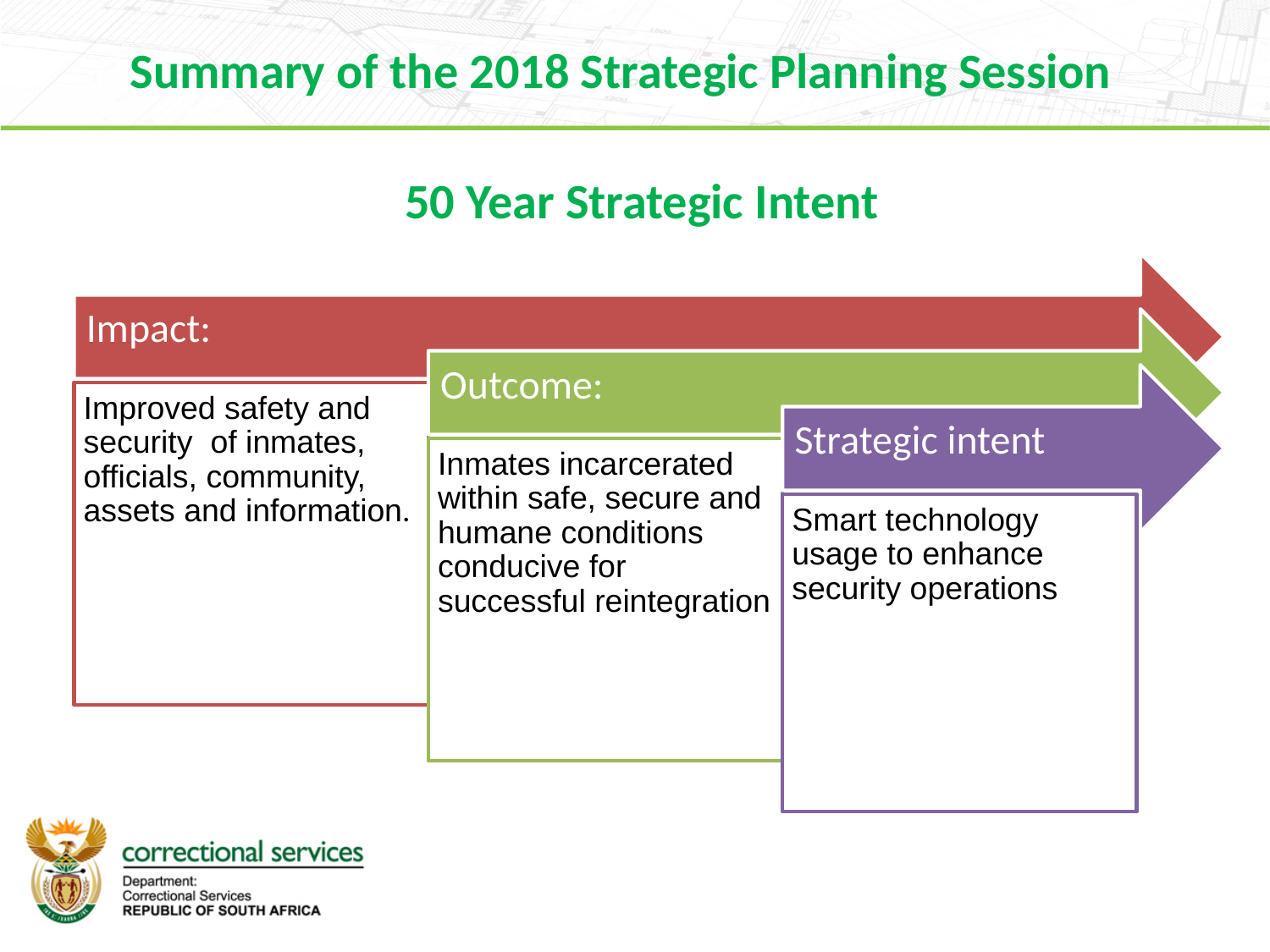

# Summary of the 2018 Strategic Planning Session
50 Year Strategic Intent
Impact:
Improved safety and security  of inmates, officials, community, assets and information.

Outcome:
Inmates incarcerated within safe, secure and humane conditions  conducive for successful reintegration

Strategic intent
Smart technology usage to enhance security operations